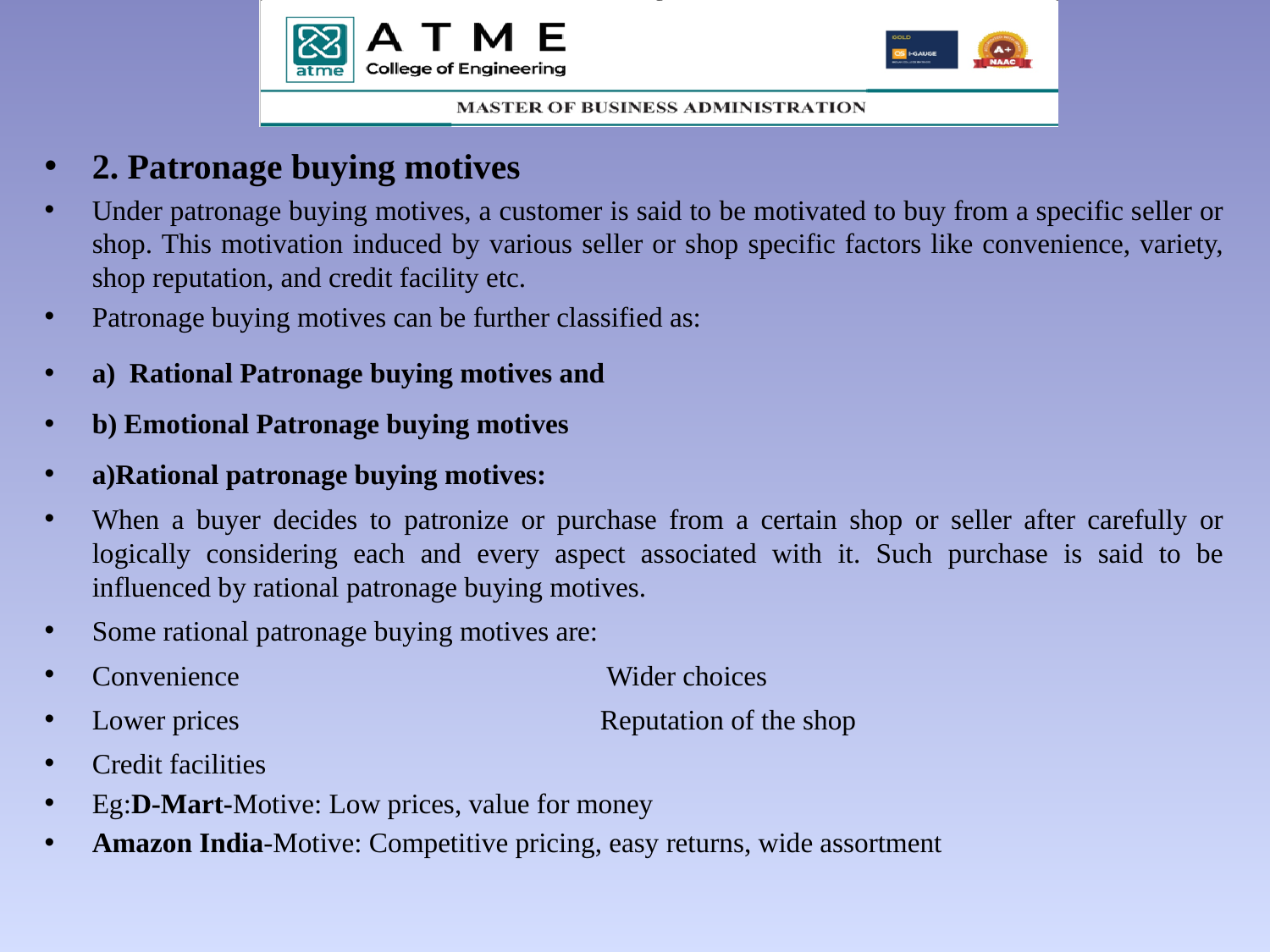

#
2. Patronage buying motives
Under patronage buying motives, a customer is said to be motivated to buy from a specific seller or shop. This motivation induced by various seller or shop specific factors like convenience, variety, shop reputation, and credit facility etc.
Patronage buying motives can be further classified as:
a)  Rational Patronage buying motives and
b) Emotional Patronage buying motives
a)Rational patronage buying motives:
When a buyer decides to patronize or purchase from a certain shop or seller after carefully or logically considering each and every aspect associated with it. Such purchase is said to be influenced by rational patronage buying motives.
Some rational patronage buying motives are:
Convenience			 Wider choices
Lower prices			Reputation of the shop
Credit facilities
Eg:D-Mart-Motive: Low prices, value for money
Amazon India-Motive: Competitive pricing, easy returns, wide assortment